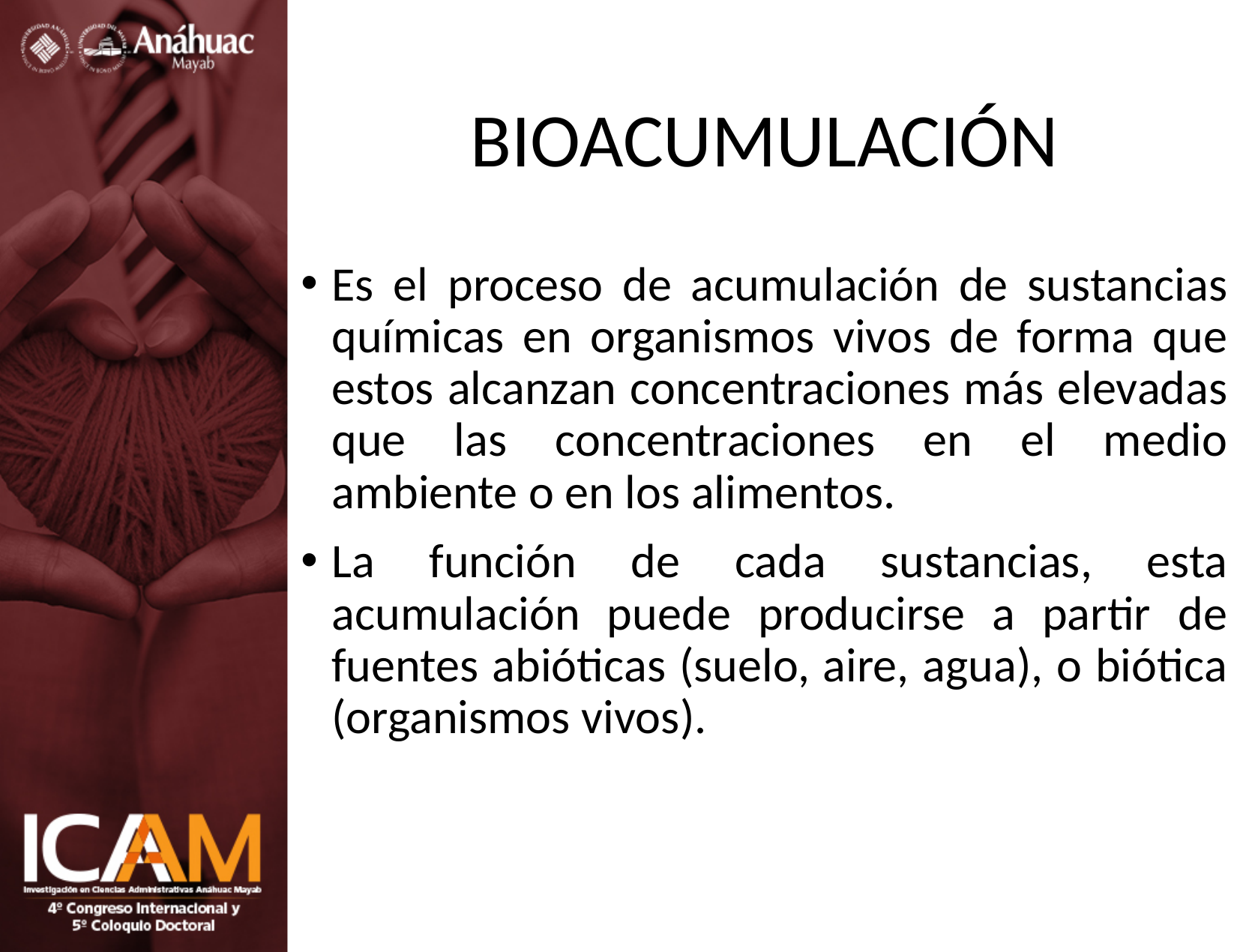

# BIOACUMULACIÓN
Es el proceso de acumulación de sustancias químicas en organismos vivos de forma que estos alcanzan concentraciones más elevadas que las concentraciones en el medio ambiente o en los alimentos.
La función de cada sustancias, esta acumulación puede producirse a partir de fuentes abióticas (suelo, aire, agua), o biótica (organismos vivos).